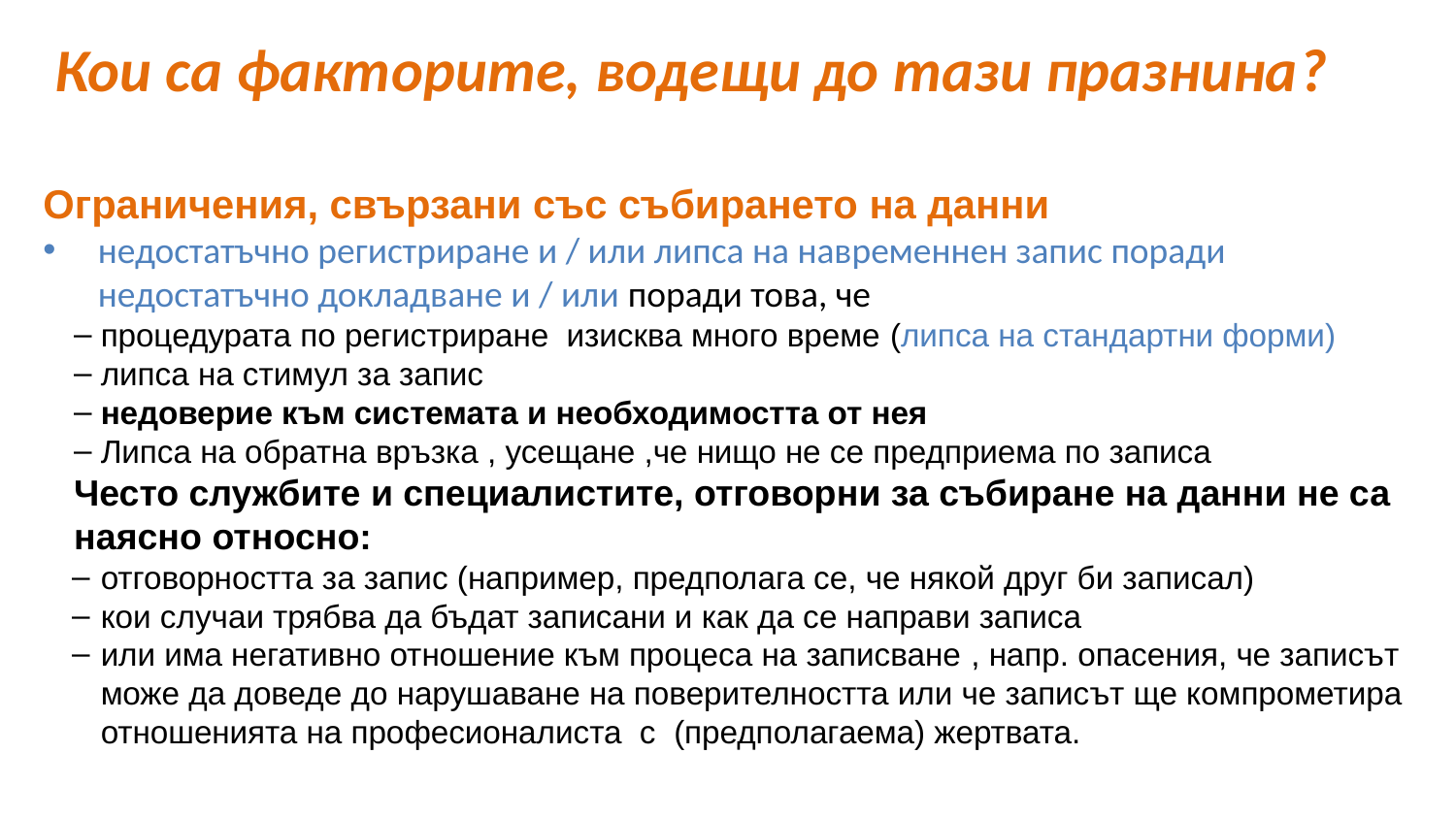

# Кои са факторите, водещи до тази празнина?

Ограничения, свързани със събирането на данни
недостатъчно регистриране и / или липса на навременнен запис поради недостатъчно докладване и / или поради това, че
процедурата по регистриране  изисква много време (липса на стандартни форми)
липса на стимул за запис
недоверие към системата и необходимостта от нея
Липса на обратна връзка , усещане ,че нищо не се предприема по записа
Често службите и специалистите, отговорни за събиране на данни не са наясно относно:
отговорността за запис (например, предполага се, че някой друг би записал)
кои случаи трябва да бъдат записани и как да се направи записа
или има негативно отношение към процеса на записване , напр. опасения, че записът може да доведе до нарушаване на поверителността или че записът ще компрометира отношенията на професионалиста  с  (предполагаема) жертвата.